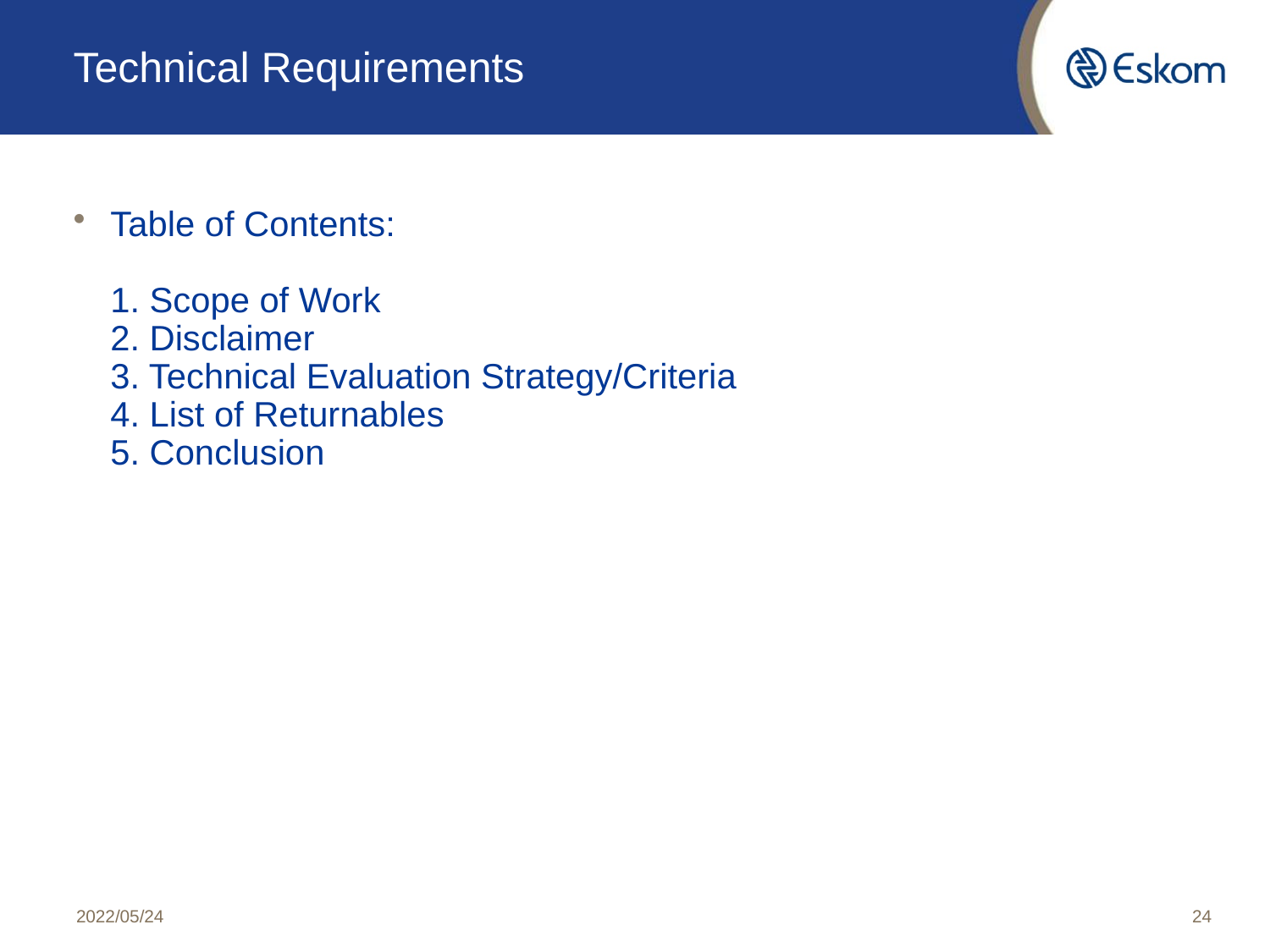

# Technical Requirements
Table of Contents:
1. Scope of Work
2. Disclaimer
3. Technical Evaluation Strategy/Criteria
4. List of Returnables
5. Conclusion
2022/05/24
24